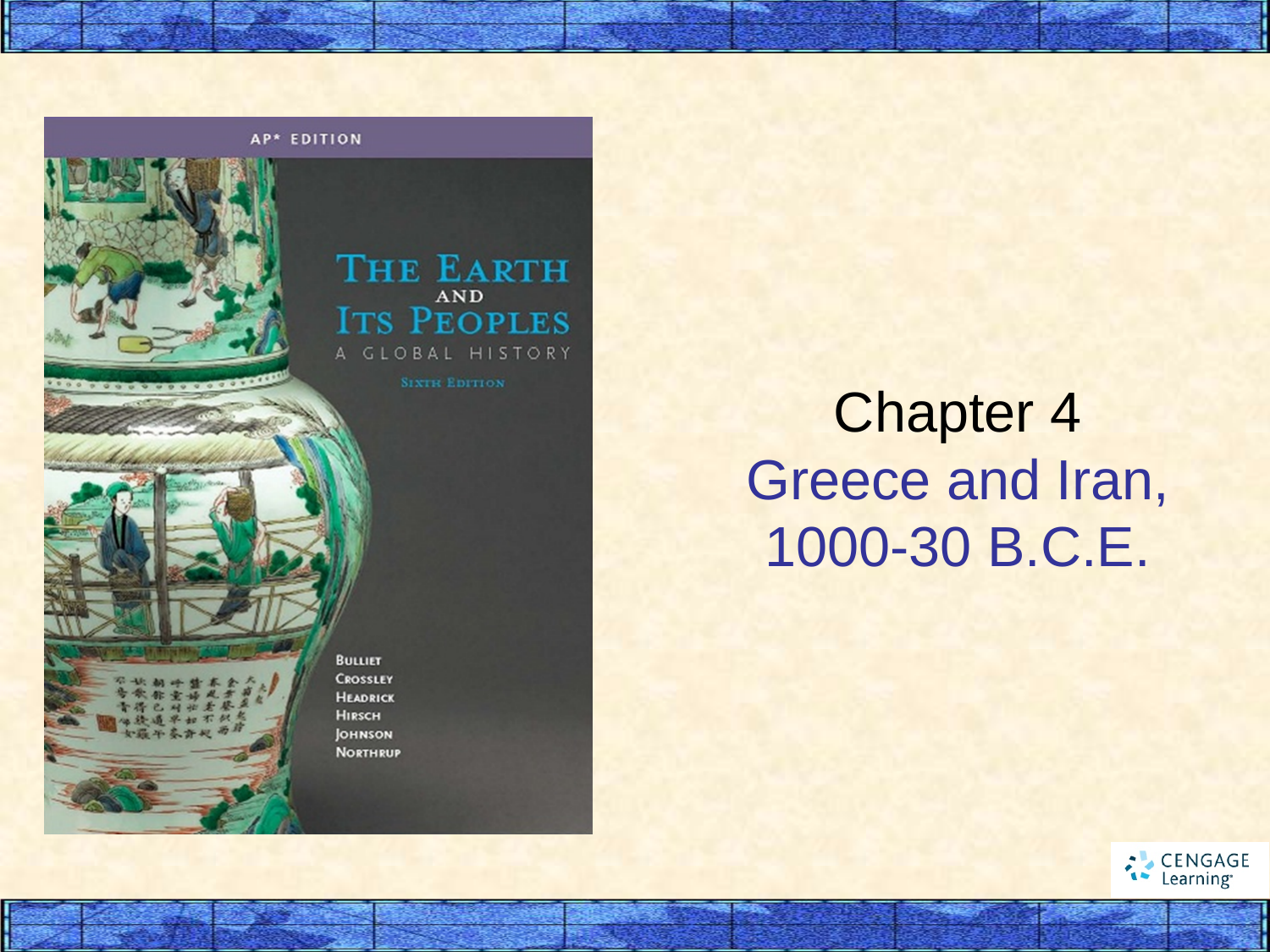

# Chapter 4 Greece and Iran, 1000-30 B.C.E.